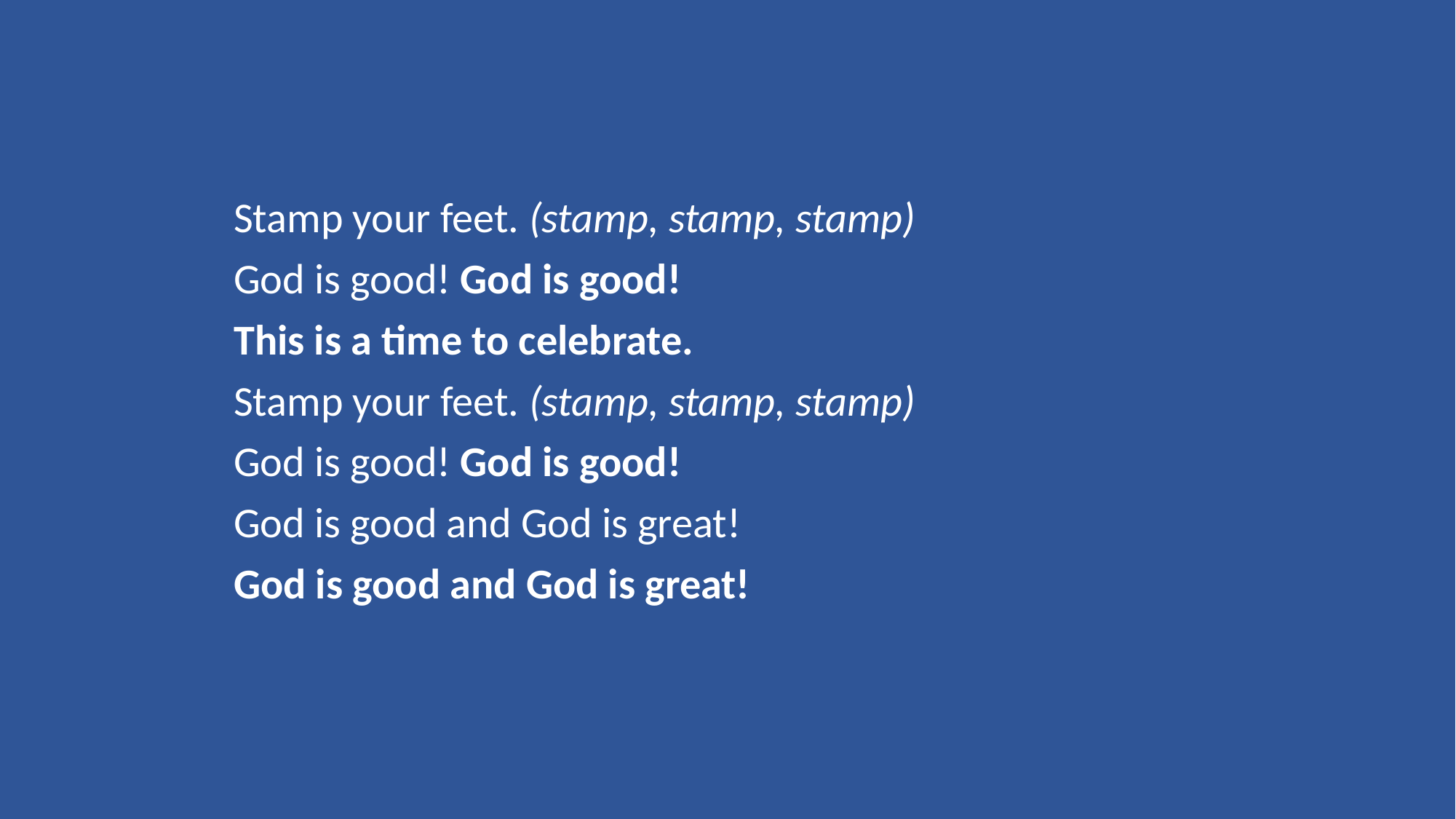

Stamp your feet. (stamp, stamp, stamp)
God is good! God is good!
This is a time to celebrate.
Stamp your feet. (stamp, stamp, stamp)
God is good! God is good!
God is good and God is great!
God is good and God is great!